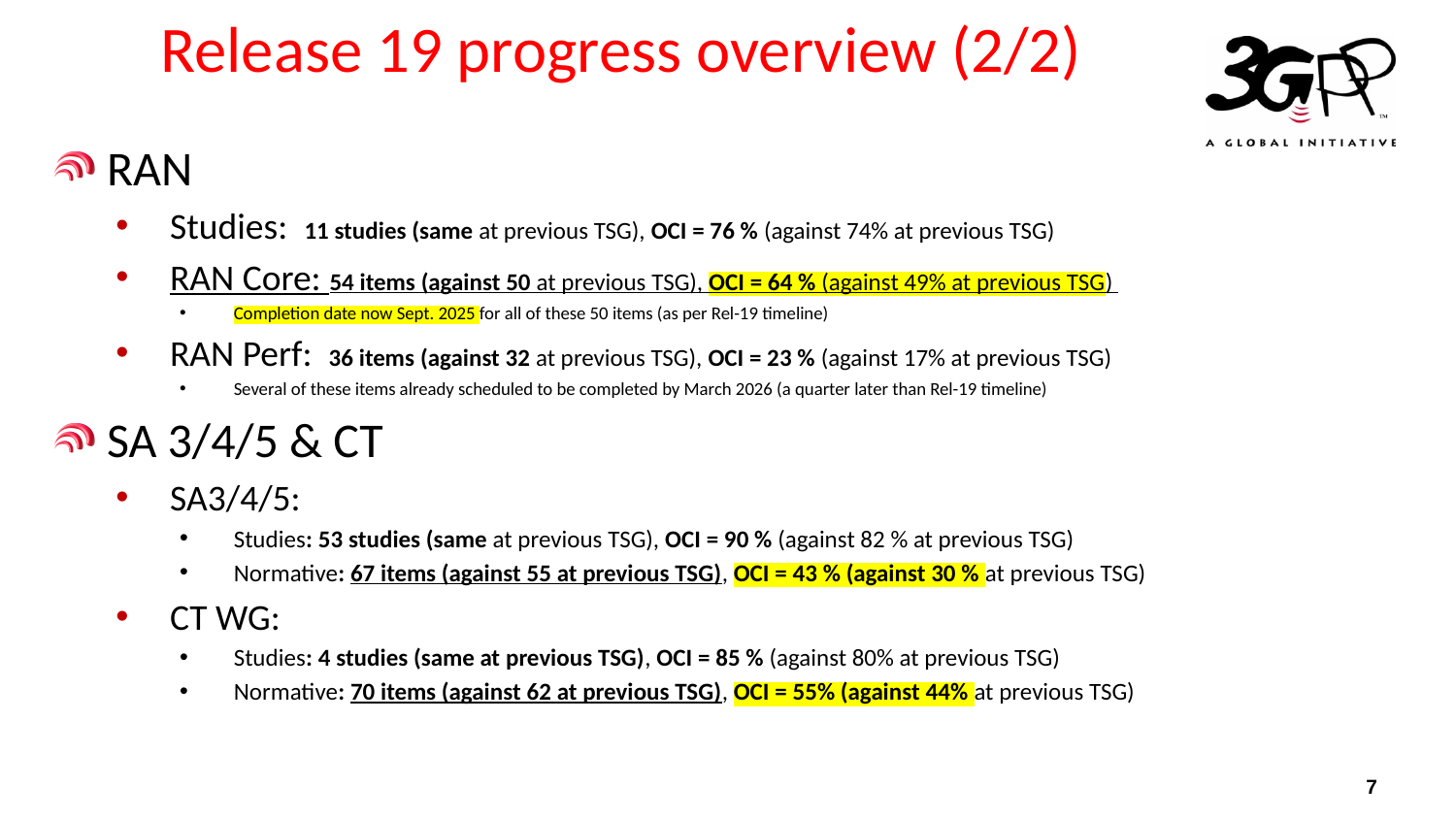

# Release 19 progress overview (2/2)
RAN
Studies:  11 studies (same at previous TSG), OCI = 76 % (against 74% at previous TSG)
RAN Core: 54 items (against 50 at previous TSG), OCI = 64 % (against 49% at previous TSG)
Completion date now Sept. 2025 for all of these 50 items (as per Rel-19 timeline)
RAN Perf:  36 items (against 32 at previous TSG), OCI = 23 % (against 17% at previous TSG)
Several of these items already scheduled to be completed by March 2026 (a quarter later than Rel-19 timeline)
SA 3/4/5 & CT
SA3/4/5:
Studies: 53 studies (same at previous TSG), OCI = 90 % (against 82 % at previous TSG)
Normative: 67 items (against 55 at previous TSG), OCI = 43 % (against 30 % at previous TSG)
CT WG:
Studies: 4 studies (same at previous TSG), OCI = 85 % (against 80% at previous TSG)
Normative: 70 items (against 62 at previous TSG), OCI = 55% (against 44% at previous TSG)